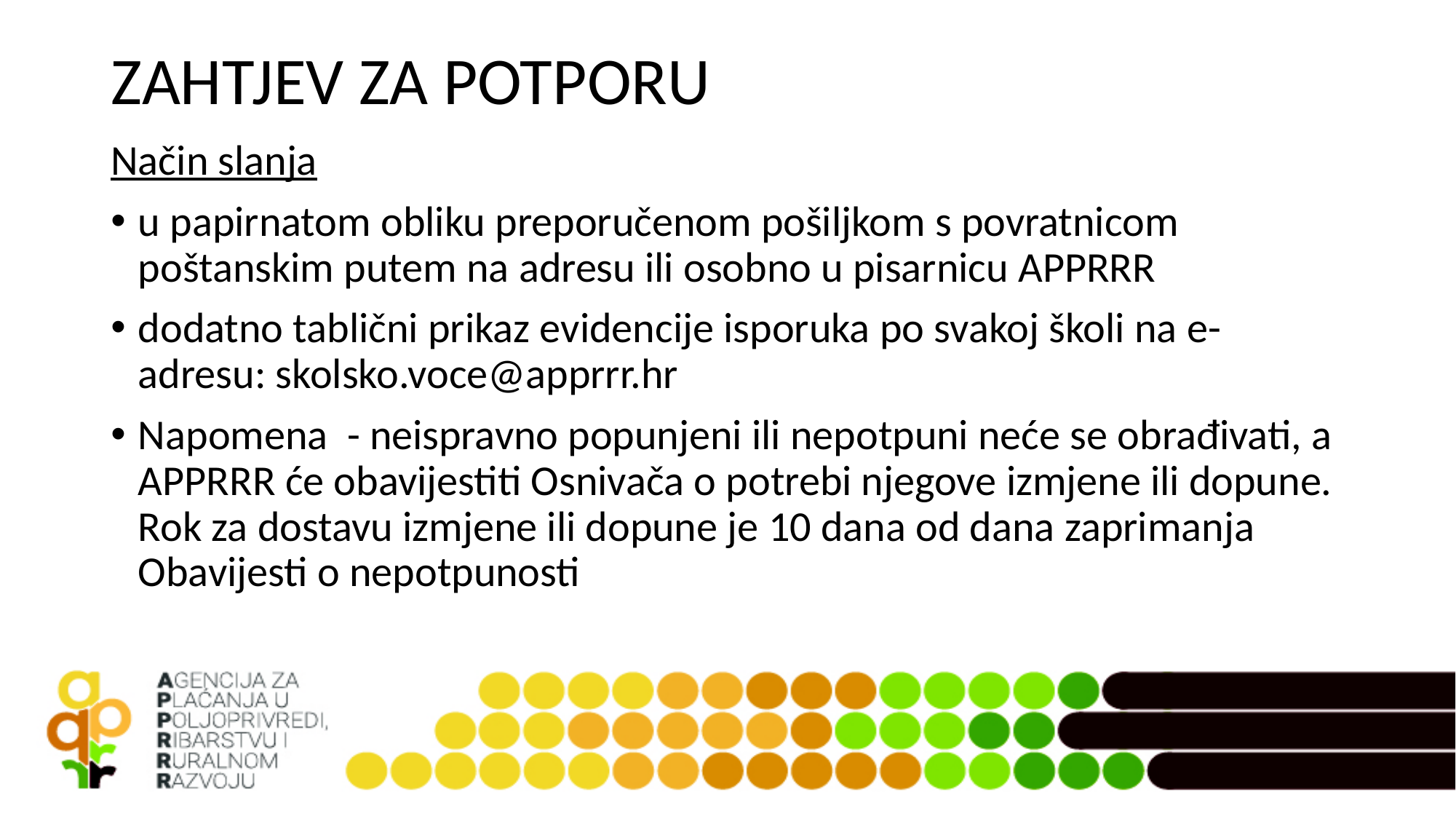

# ZAHTJEV ZA POTPORU
Način slanja
u papirnatom obliku preporučenom pošiljkom s povratnicom poštanskim putem na adresu ili osobno u pisarnicu APPRRR
dodatno tablični prikaz evidencije isporuka po svakoj školi na e-adresu: skolsko.voce@apprrr.hr
Napomena  - neispravno popunjeni ili nepotpuni neće se obrađivati, a APPRRR će obavijestiti Osnivača o potrebi njegove izmjene ili dopune. Rok za dostavu izmjene ili dopune je 10 dana od dana zaprimanja Obavijesti o nepotpunosti